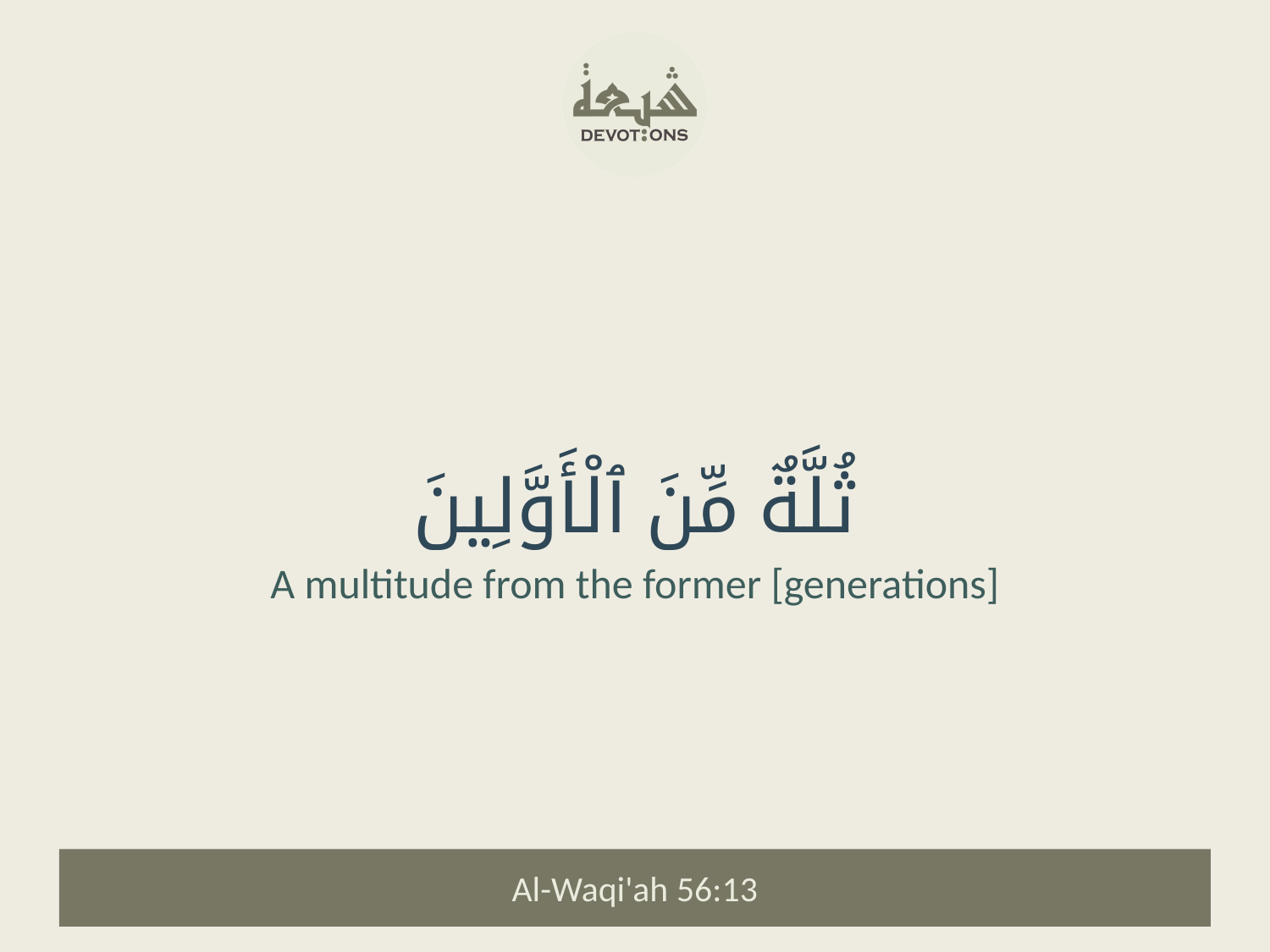

ثُلَّةٌ مِّنَ ٱلْأَوَّلِينَ
A multitude from the former [generations]
Al-Waqi'ah 56:13